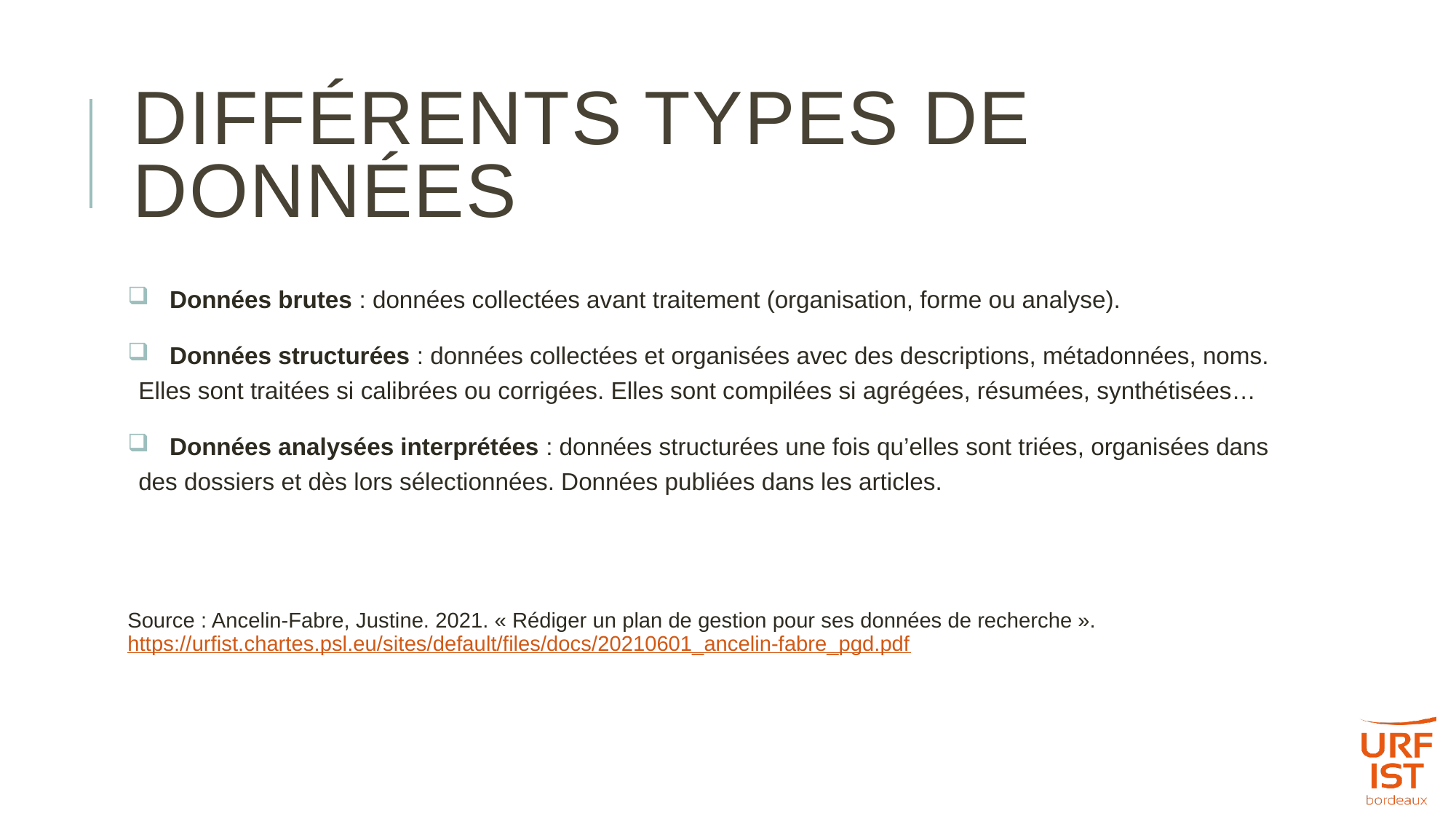

# différents types de données
   Données brutes : données collectées avant traitement (organisation, forme ou analyse).
   Données structurées : données collectées et organisées avec des descriptions, métadonnées, noms.  Elles sont traitées si calibrées ou corrigées. Elles sont compilées si agrégées, résumées, synthétisées…
   Données analysées interprétées : données structurées une fois qu’elles sont triées, organisées dans des dossiers et dès lors sélectionnées. Données publiées dans les articles.

Source : Ancelin-Fabre, Justine. 2021. « Rédiger un plan de gestion pour ses données de recherche ». https://urfist.chartes.psl.eu/sites/default/files/docs/20210601_ancelin-fabre_pgd.pdf